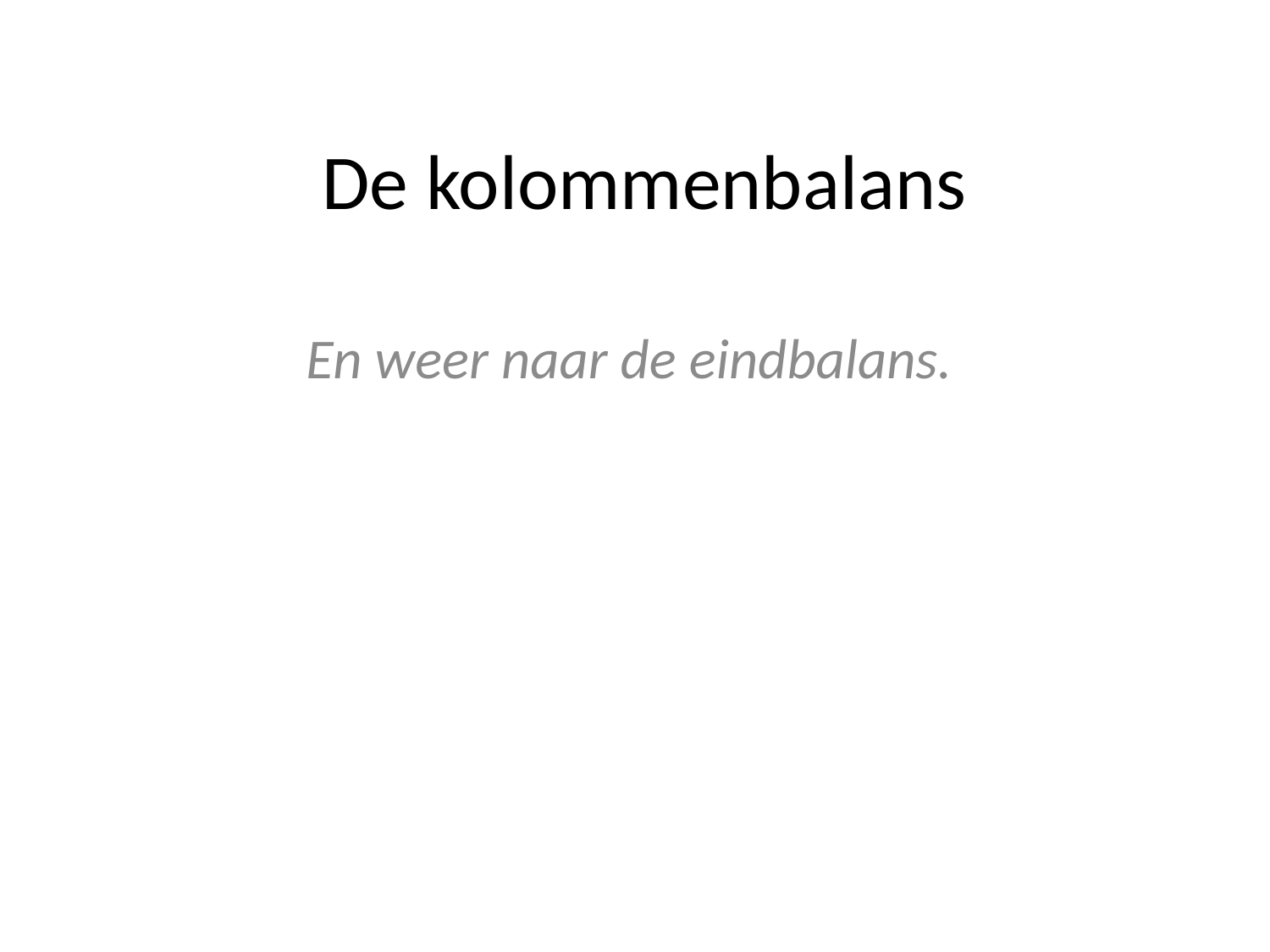

# De kolommenbalans
En weer naar de eindbalans.